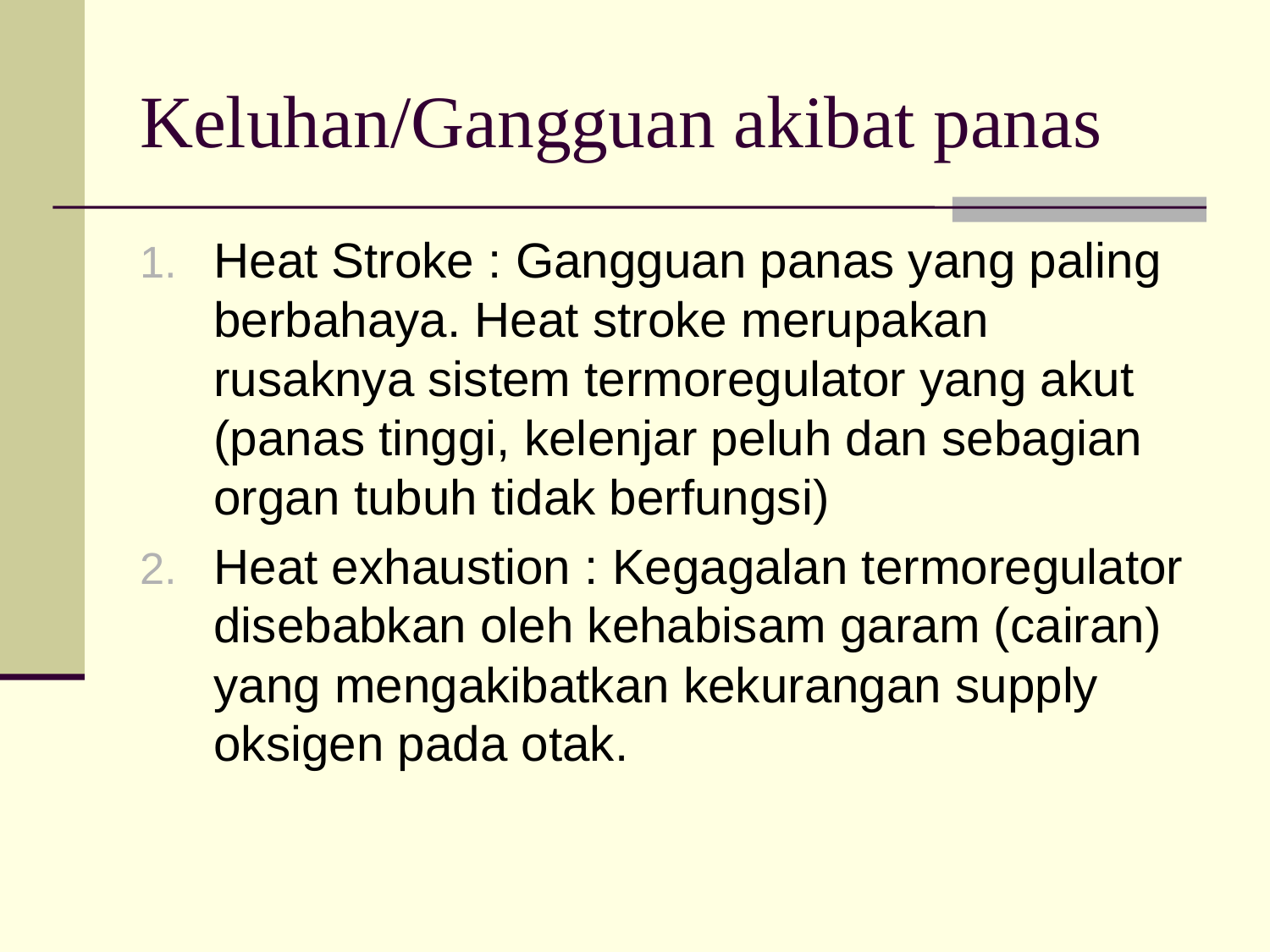

# Keluhan/Gangguan akibat panas
Heat Stroke : Gangguan panas yang paling berbahaya. Heat stroke merupakan rusaknya sistem termoregulator yang akut (panas tinggi, kelenjar peluh dan sebagian organ tubuh tidak berfungsi)
Heat exhaustion : Kegagalan termoregulator disebabkan oleh kehabisam garam (cairan) yang mengakibatkan kekurangan supply oksigen pada otak.